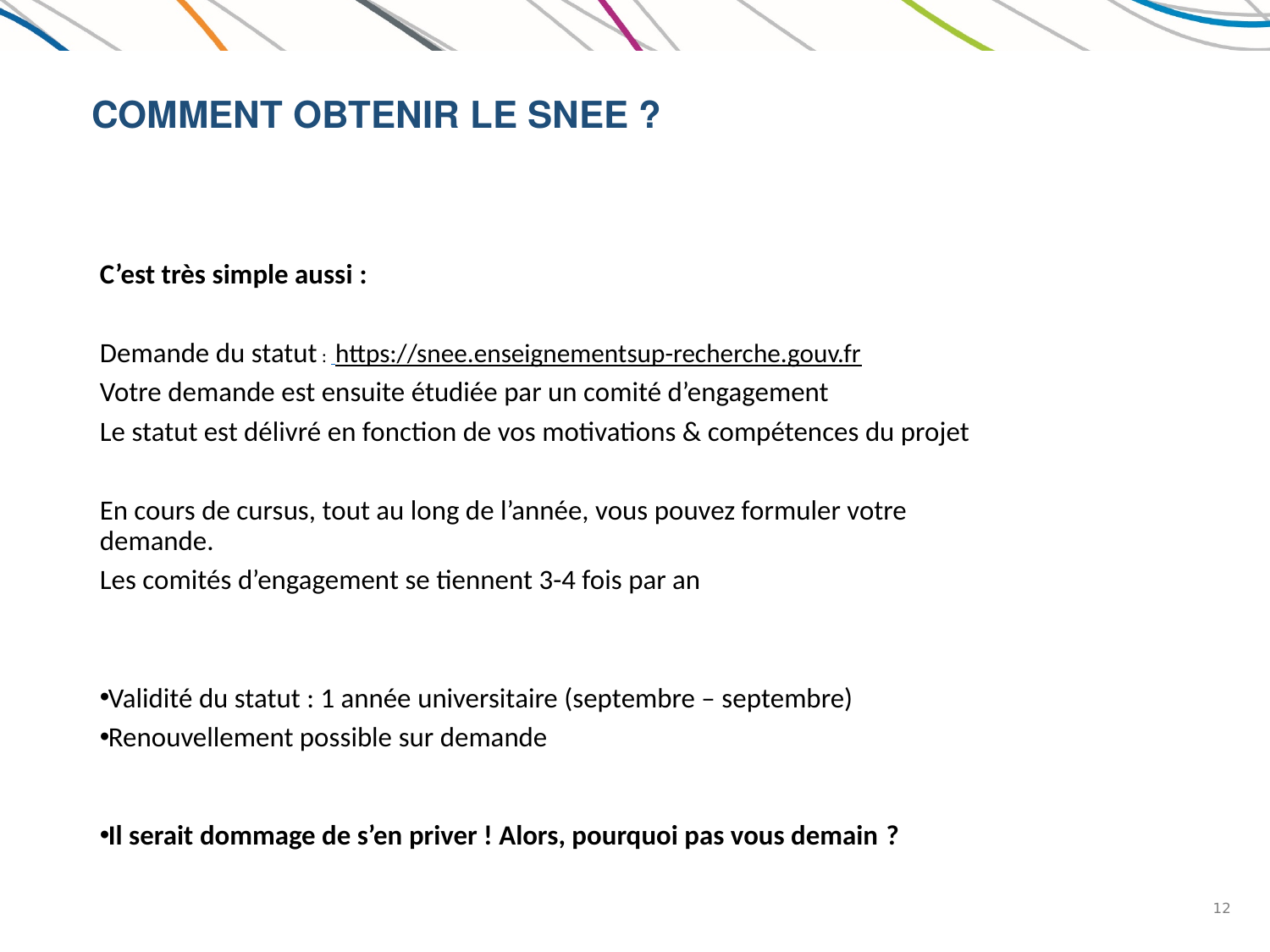

# COMMENT OBTENIR LE SNEE ?
C’est très simple aussi :

Demande du statut :  https://snee.enseignementsup-recherche.gouv.fr
Votre demande est ensuite étudiée par un comité d’engagement
Le statut est délivré en fonction de vos motivations & compétences du projet

En cours de cursus, tout au long de l’année, vous pouvez formuler votre demande.
Les comités d’engagement se tiennent 3-4 fois par an

Validité du statut : 1 année universitaire (septembre – septembre)
Renouvellement possible sur demande

Il serait dommage de s’en priver ! Alors, pourquoi pas vous demain ?

12